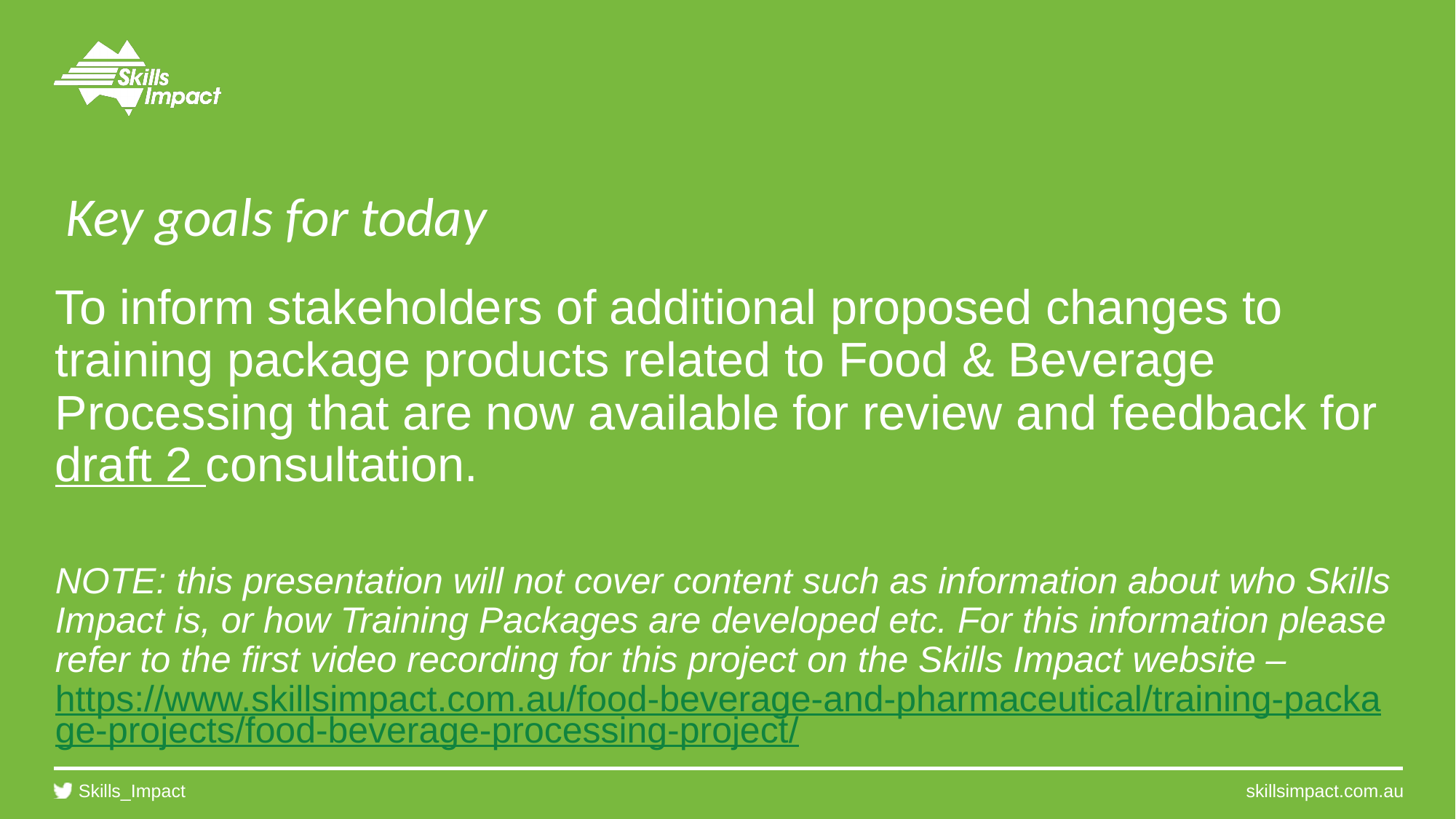

Key goals for today
To inform stakeholders of additional proposed changes to training package products related to Food & Beverage Processing that are now available for review and feedback for draft 2 consultation.

NOTE: this presentation will not cover content such as information about who Skills Impact is, or how Training Packages are developed etc. For this information please refer to the first video recording for this project on the Skills Impact website – https://www.skillsimpact.com.au/food-beverage-and-pharmaceutical/training-package-projects/food-beverage-processing-project/